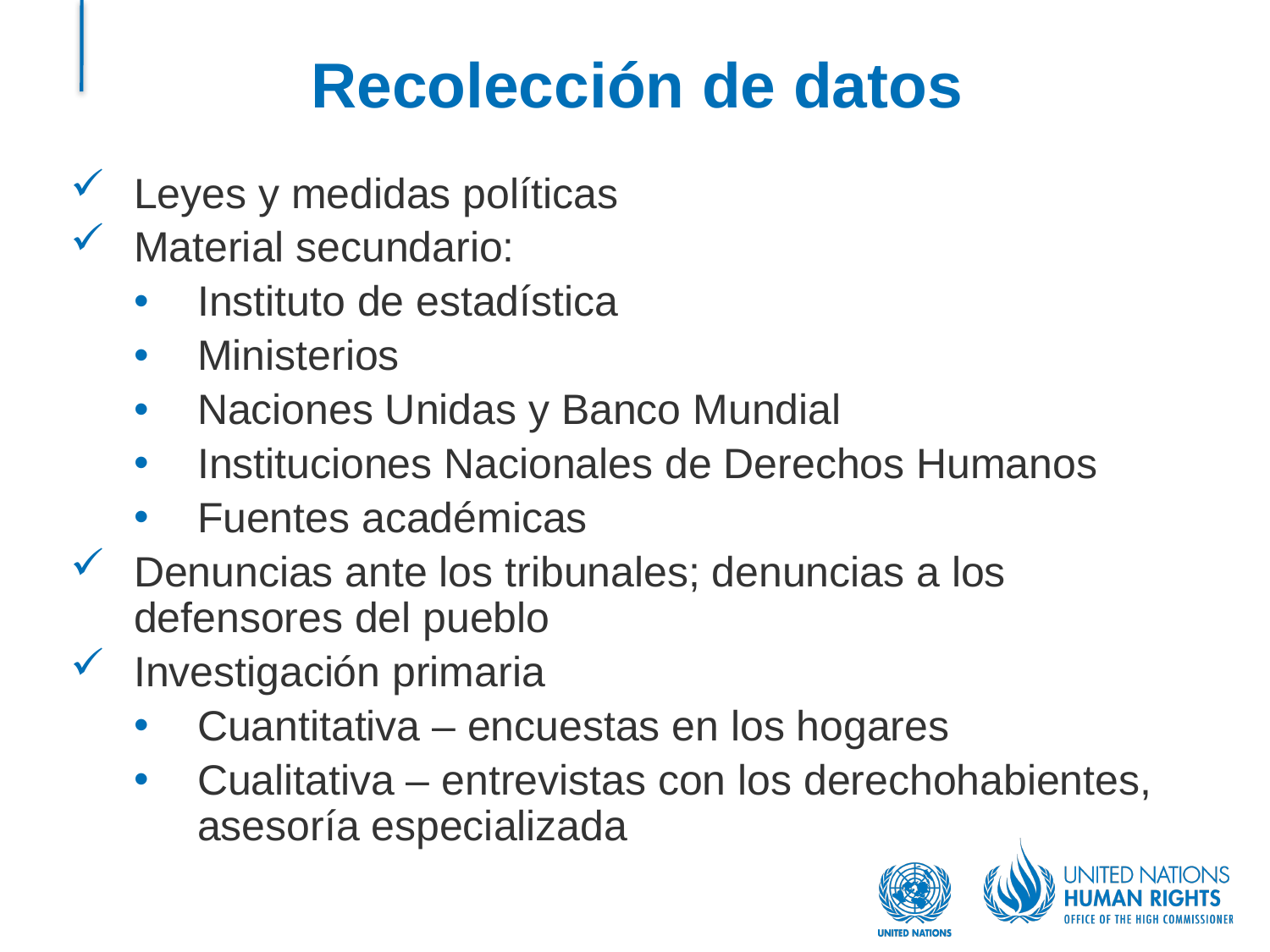

# Recolección de datos
Leyes y medidas políticas
Material secundario:
Instituto de estadística
Ministerios
Naciones Unidas y Banco Mundial
Instituciones Nacionales de Derechos Humanos
Fuentes académicas
Denuncias ante los tribunales; denuncias a los defensores del pueblo
Investigación primaria
Cuantitativa – encuestas en los hogares
Cualitativa – entrevistas con los derechohabientes, asesoría especializada